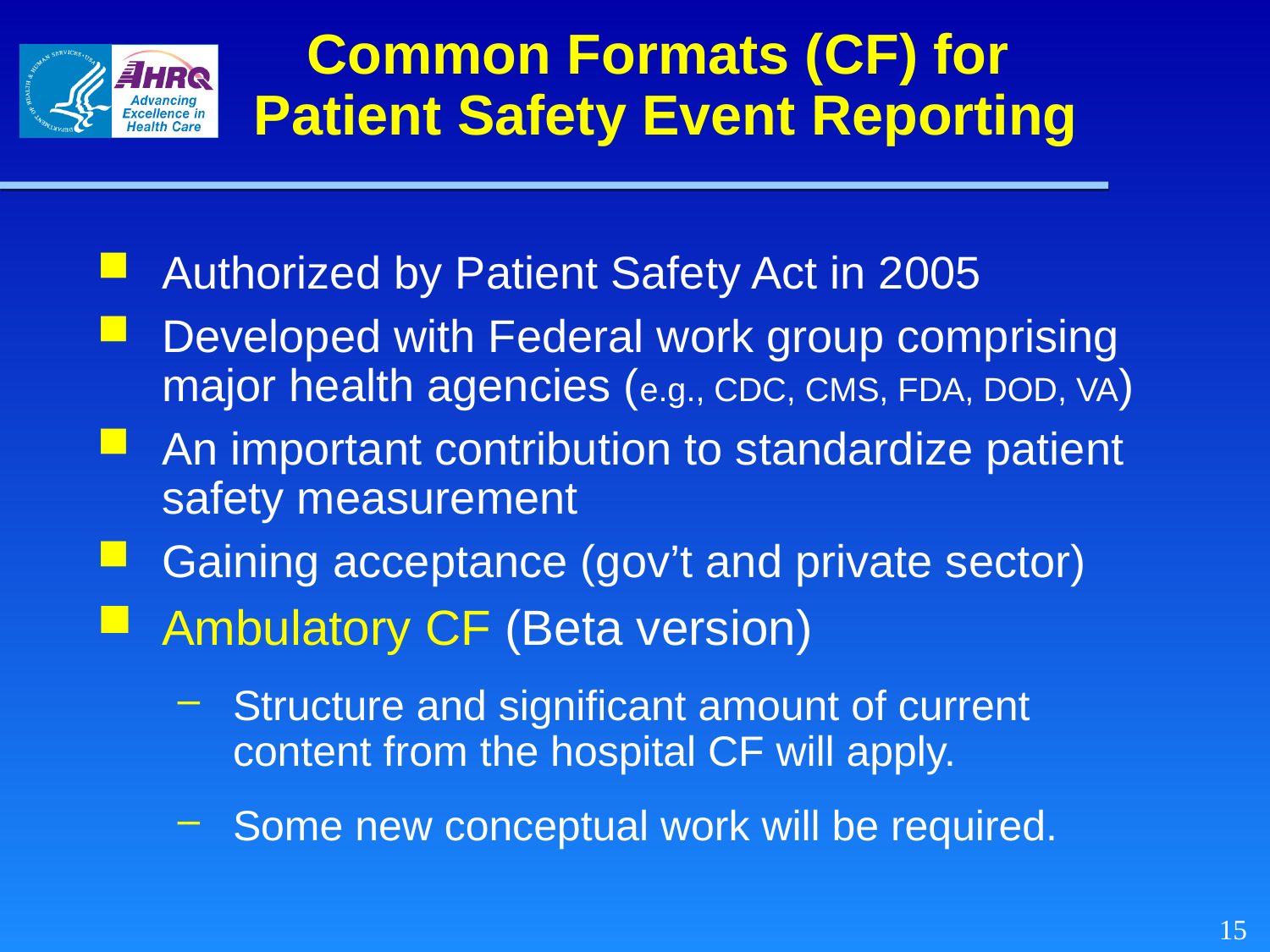

# Common Formats (CF) for Patient Safety Event Reporting
Authorized by Patient Safety Act in 2005
Developed with Federal work group comprising major health agencies (e.g., CDC, CMS, FDA, DOD, VA)
An important contribution to standardize patient safety measurement
Gaining acceptance (gov’t and private sector)
Ambulatory CF (Beta version)
Structure and significant amount of current content from the hospital CF will apply.
Some new conceptual work will be required.